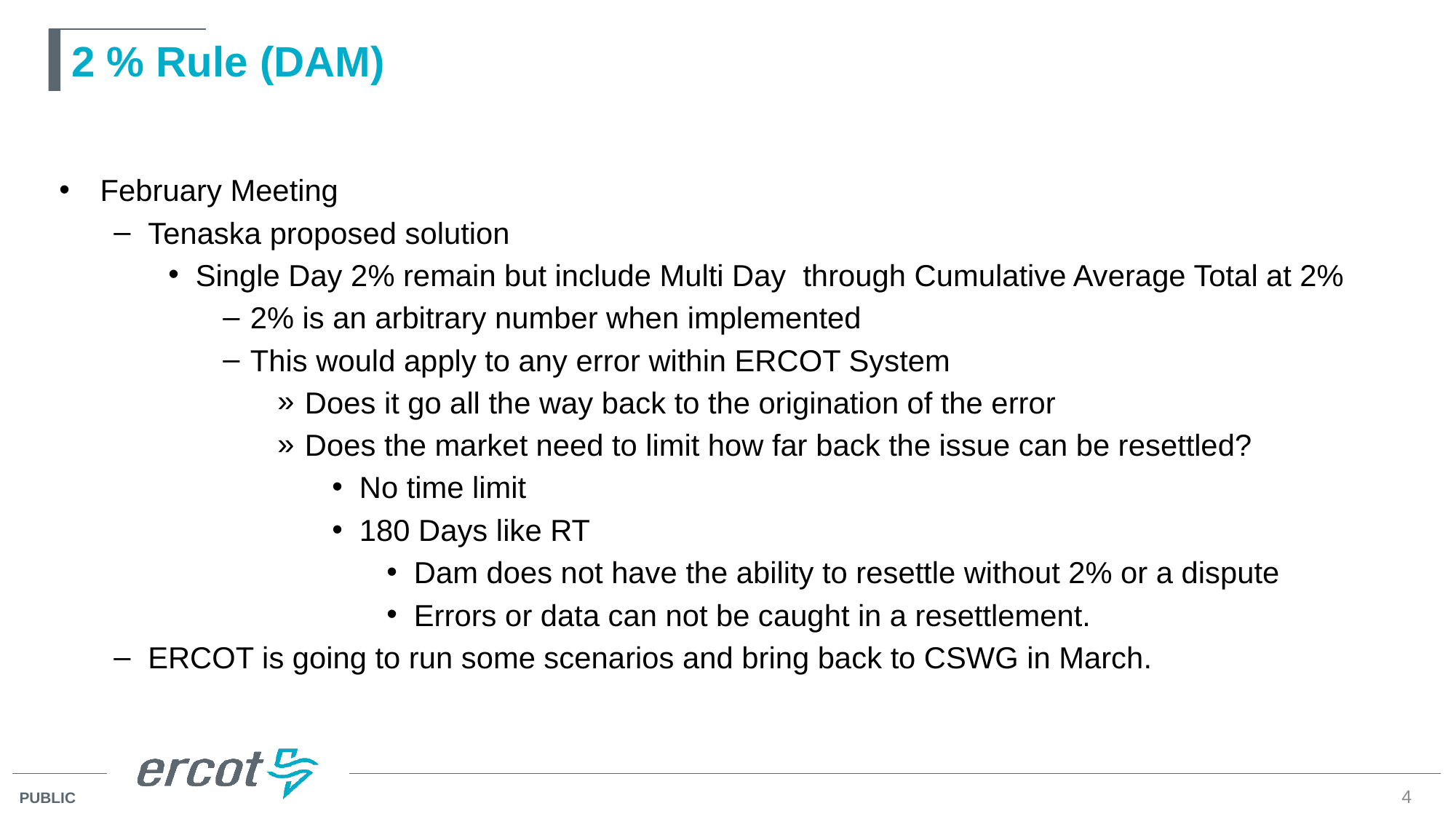

# 2 % Rule (DAM)
February Meeting
Tenaska proposed solution
Single Day 2% remain but include Multi Day  through Cumulative Average Total at 2%
2% is an arbitrary number when implemented
This would apply to any error within ERCOT System
Does it go all the way back to the origination of the error
Does the market need to limit how far back the issue can be resettled?
No time limit
180 Days like RT
Dam does not have the ability to resettle without 2% or a dispute
Errors or data can not be caught in a resettlement.
ERCOT is going to run some scenarios and bring back to CSWG in March.

4